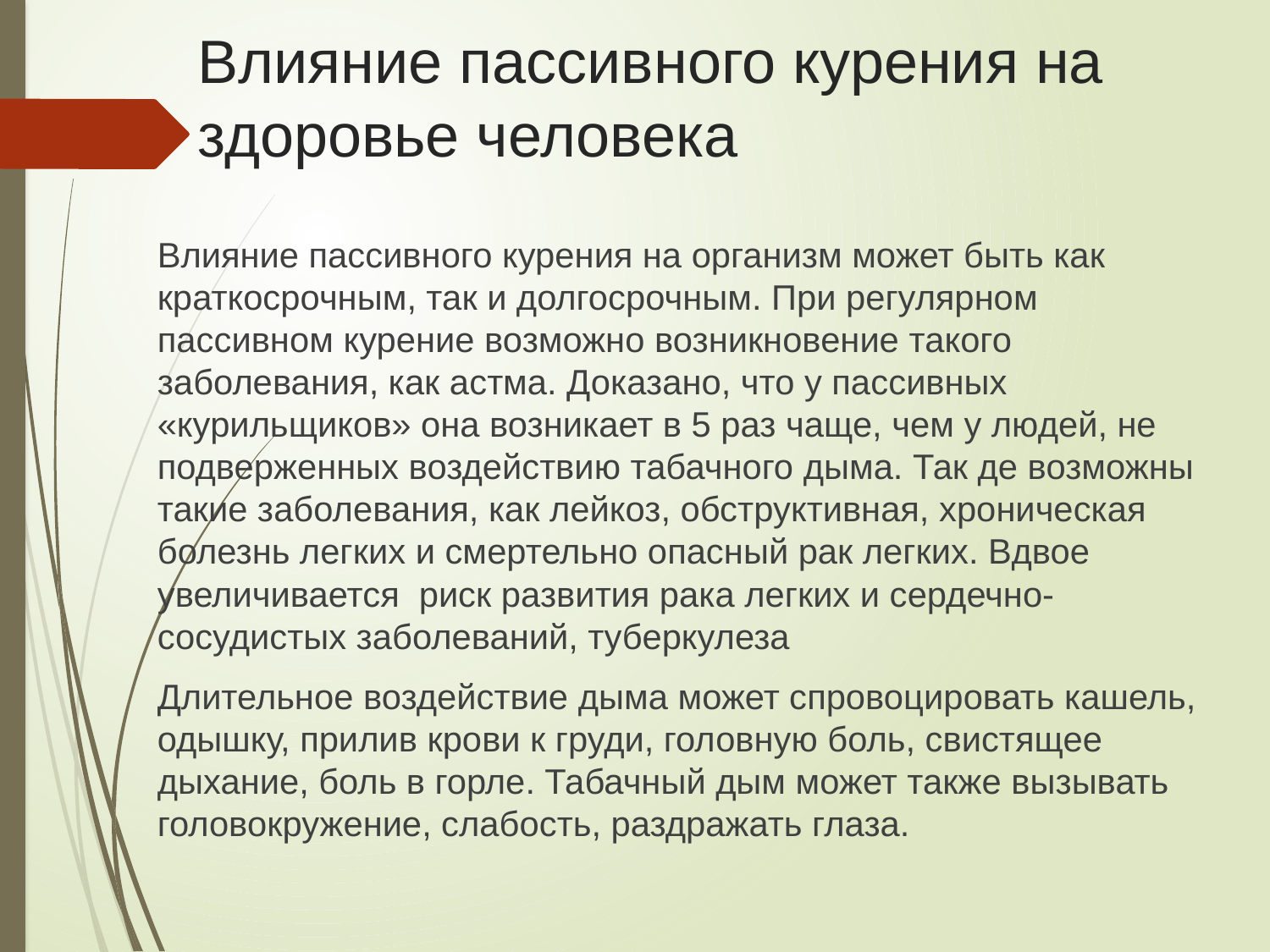

# Влияние пассивного курения на здоровье человека
Влияние пассивного курения на организм может быть как краткосрочным, так и долгосрочным. При регулярном  пассивном курение возможно возникновение такого заболевания, как астма. Доказано, что у пассивных «курильщиков» она возникает в 5 раз чаще, чем у людей, не подверженных воздействию табачного дыма. Так де возможны такие заболевания, как лейкоз, обструктивная, хроническая болезнь легких и смертельно опасный рак легких. Вдвое увеличивается  риск развития рака легких и сердечно-сосудистых заболеваний, туберкулеза
Длительное воздействие дыма может спровоцировать кашель, одышку, прилив крови к груди, головную боль, свистящее дыхание, боль в горле. Табачный дым может также вызывать головокружение, слабость, раздражать глаза.